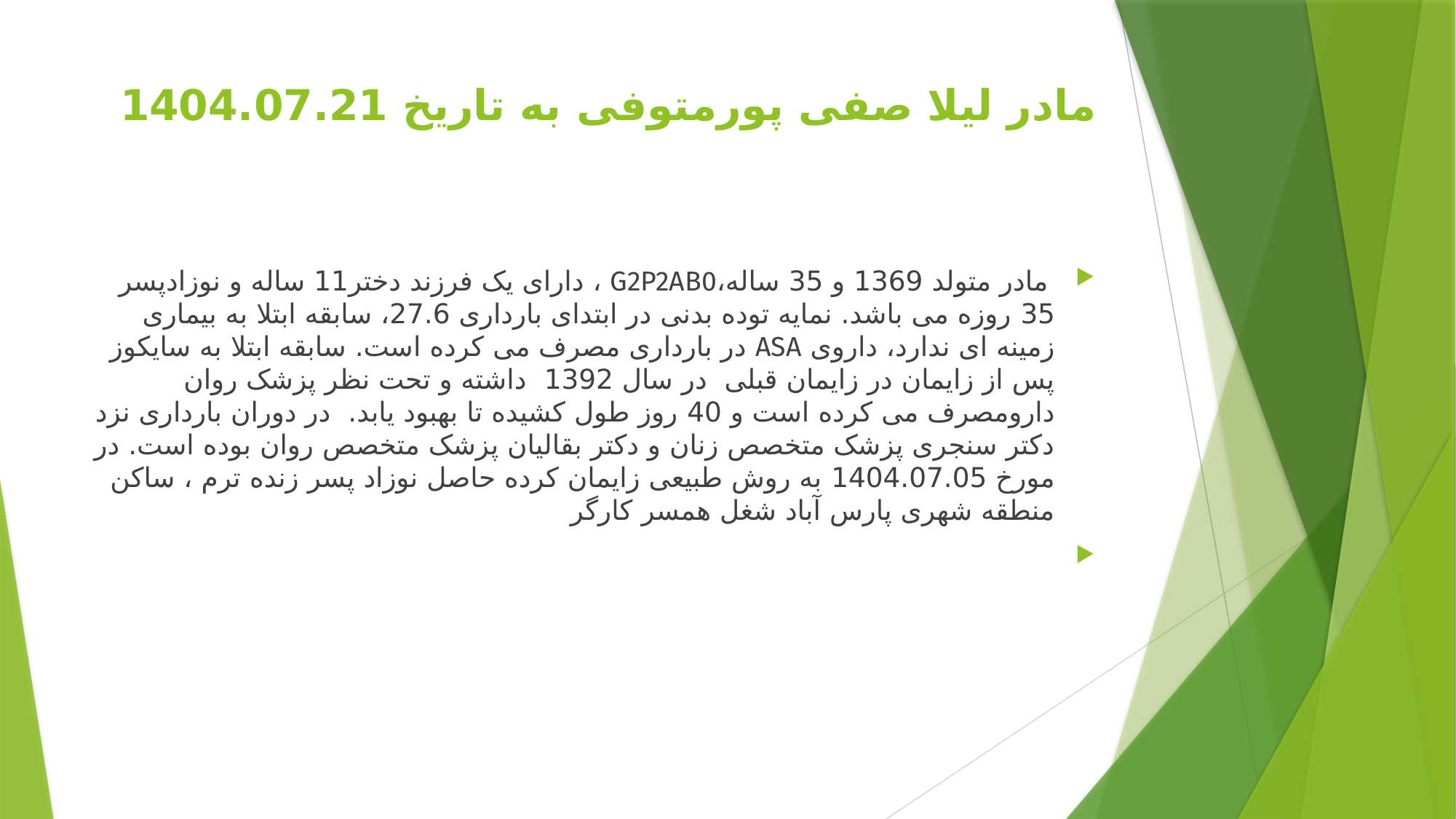

# مادر لیلا صفی پورمتوفی به تاریخ 1404.07.21
 مادر متولد 1369 و 35 ساله،G2P2AB0 ، دارای یک فرزند دختر11 ساله و نوزادپسر 35 روزه می باشد. نمایه توده بدنی در ابتدای بارداری 27.6، سابقه ابتلا به بیماری زمینه ای ندارد، داروی ASA در بارداری مصرف می کرده است. سابقه ابتلا به سایکوز پس از زایمان در زایمان قبلی  در سال 1392  داشته و تحت نظر پزشک روان دارومصرف می کرده است و 40 روز طول کشیده تا بهبود یابد.  در دوران بارداری نزد دکتر سنجری پزشک متخصص زنان و دکتر بقالیان پزشک متخصص روان بوده است. در مورخ 1404.07.05 به روش طبیعی زایمان کرده حاصل نوزاد پسر زنده ترم ، ساکن منطقه شهری پارس آباد شغل همسر کارگر